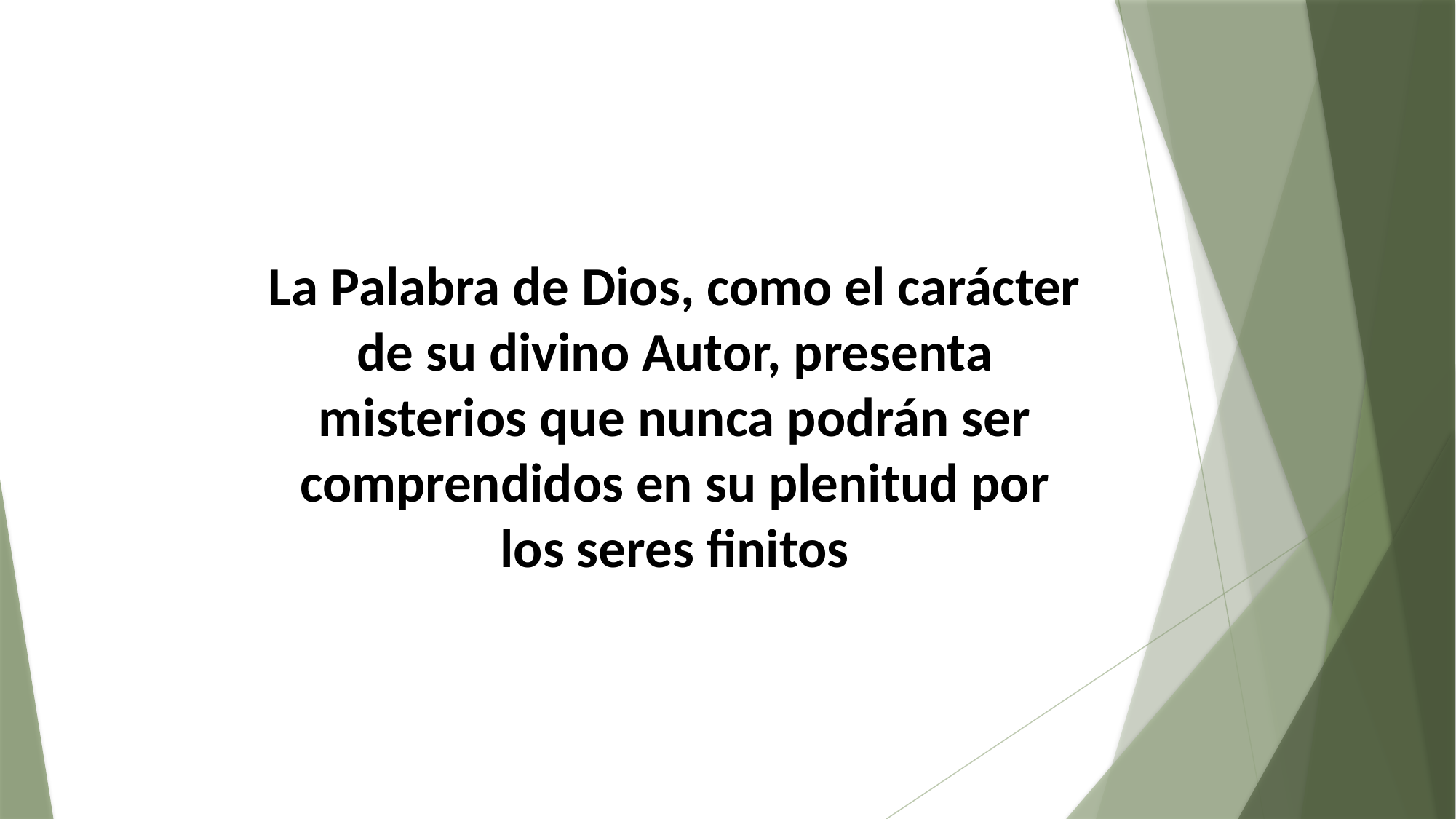

La Palabra de Dios, como el carácter de su divino Autor, presenta misterios que nunca podrán ser comprendidos en su plenitud por los seres finitos